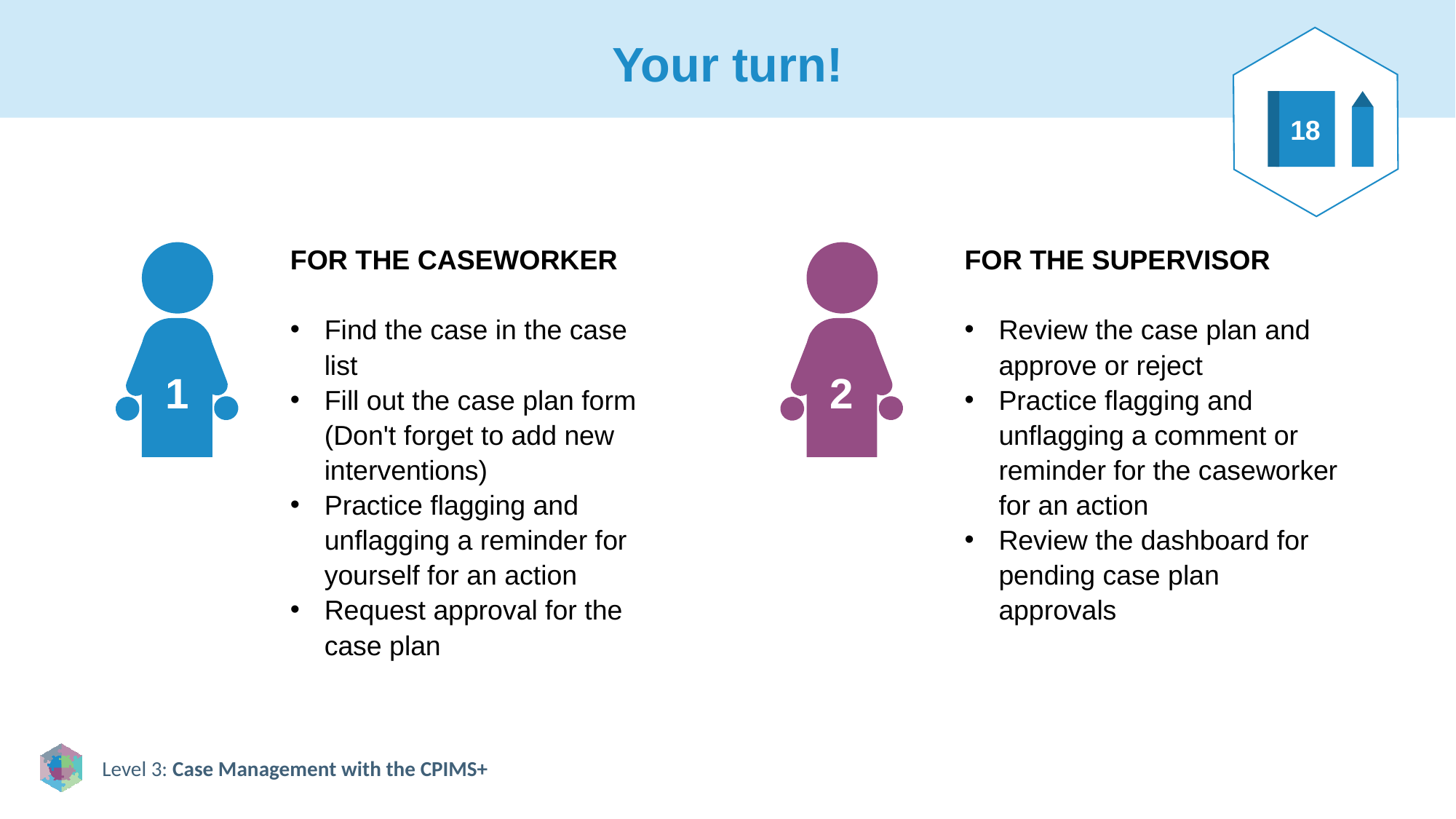

# Your turn!

18

FOR THE CASEWORKER

Find the case in the case list
Fill out the case plan form (Don't forget to add new interventions)
Practice flagging and unflagging a reminder for yourself for an action
Request approval for the case plan
FOR THE SUPERVISOR

Review the case plan and approve or reject
Practice flagging and unflagging a comment or reminder for the caseworker for an action
Review the dashboard for pending case plan approvals

1

2